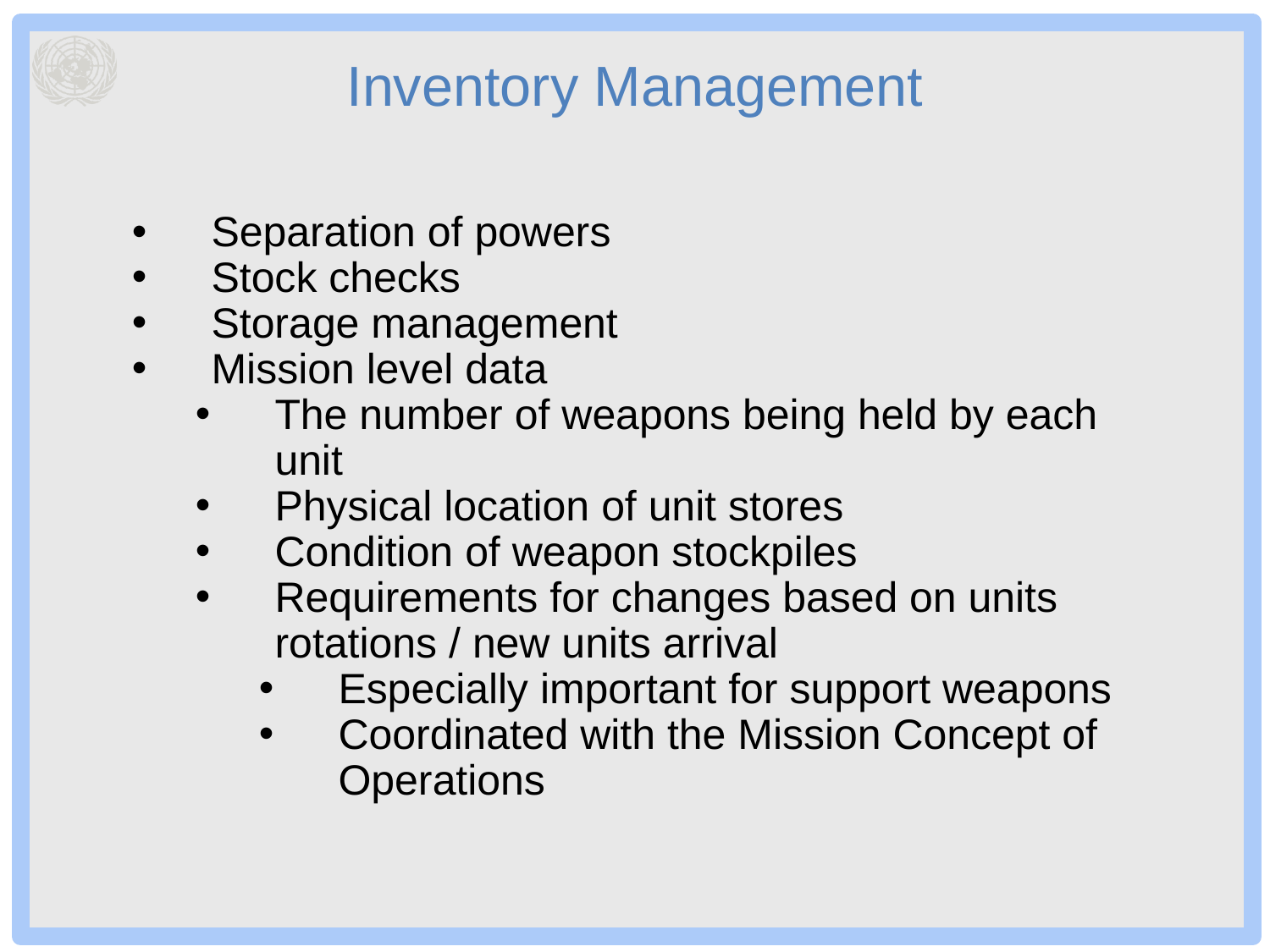

# Inventory Management
Separation of powers
Stock checks
Storage management
Mission level data
The number of weapons being held by each unit
Physical location of unit stores
Condition of weapon stockpiles
Requirements for changes based on units rotations / new units arrival
Especially important for support weapons
Coordinated with the Mission Concept of Operations